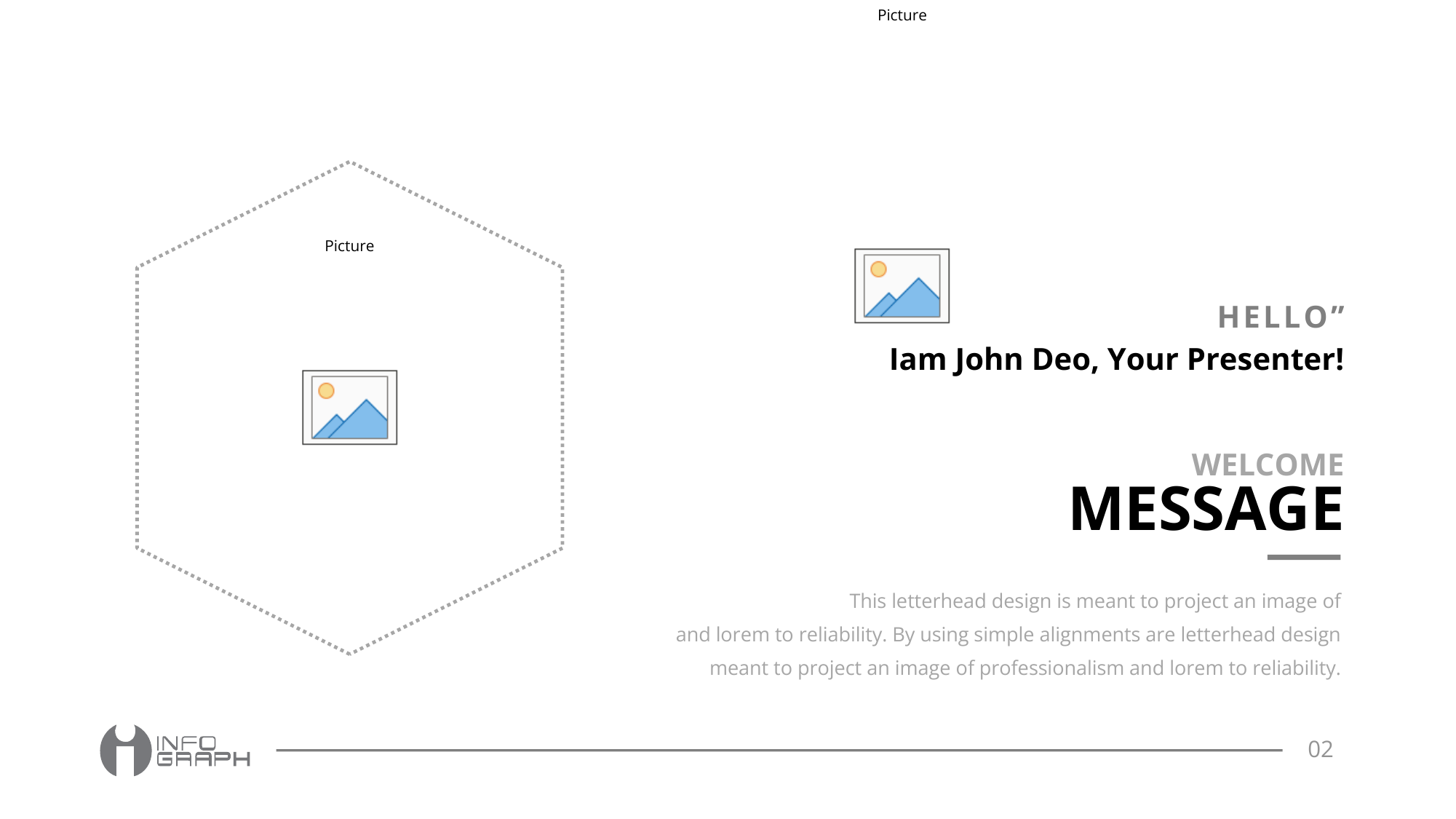

HELLO”
Iam John Deo, Your Presenter!
WELCOME
MESSAGE

This letterhead design is meant to project an image of
and lorem to reliability. By using simple alignments are letterhead design
meant to project an image of professionalism and lorem to reliability.
02